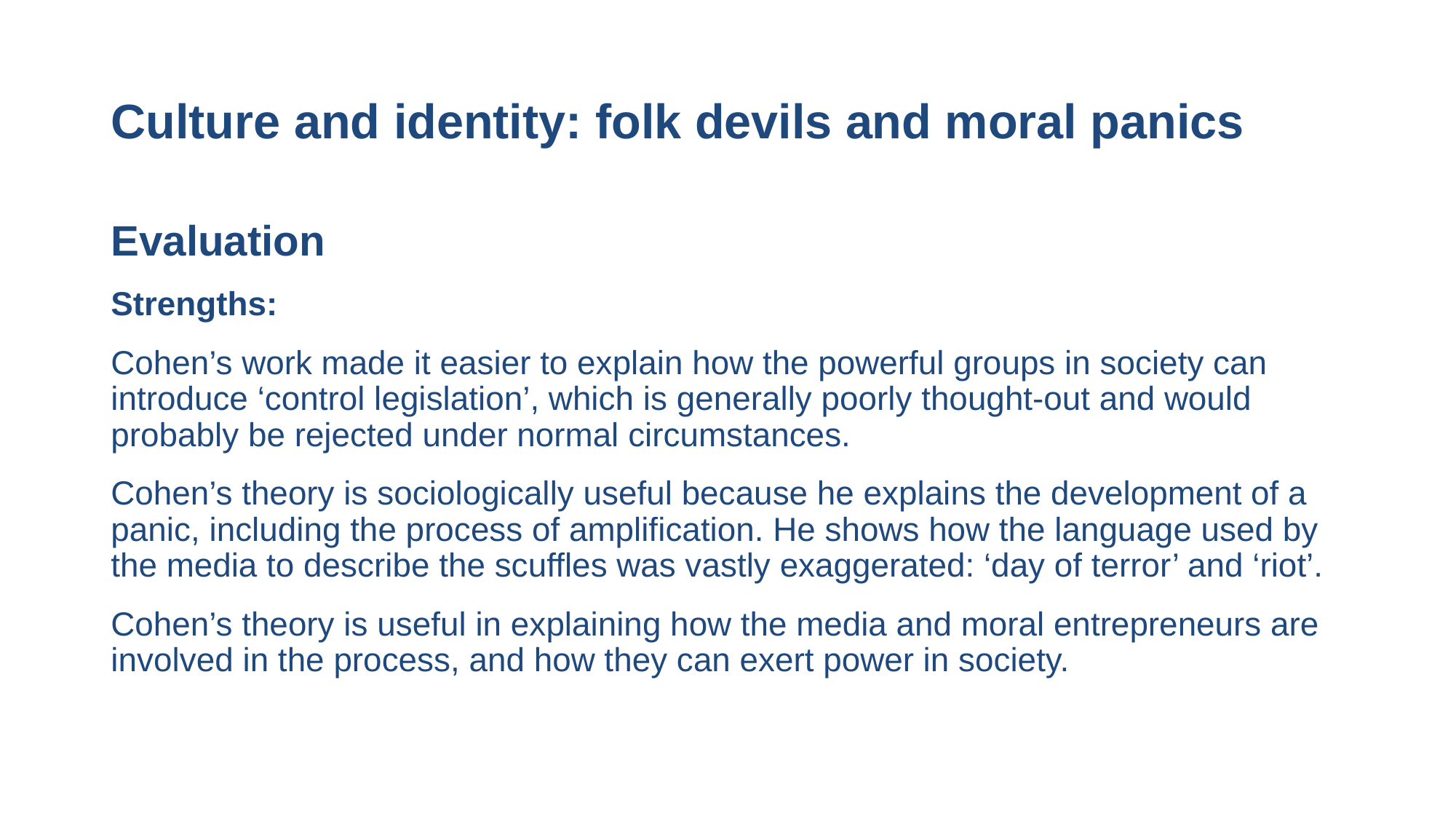

# Culture and identity: folk devils and moral panics
Evaluation
Strengths:
Cohen’s work made it easier to explain how the powerful groups in society can introduce ‘control legislation’, which is generally poorly thought-out and would probably be rejected under normal circumstances.
Cohen’s theory is sociologically useful because he explains the development of a panic, including the process of amplification. He shows how the language used by the media to describe the scuffles was vastly exaggerated: ‘day of terror’ and ‘riot’.
Cohen’s theory is useful in explaining how the media and moral entrepreneurs are involved in the process, and how they can exert power in society.